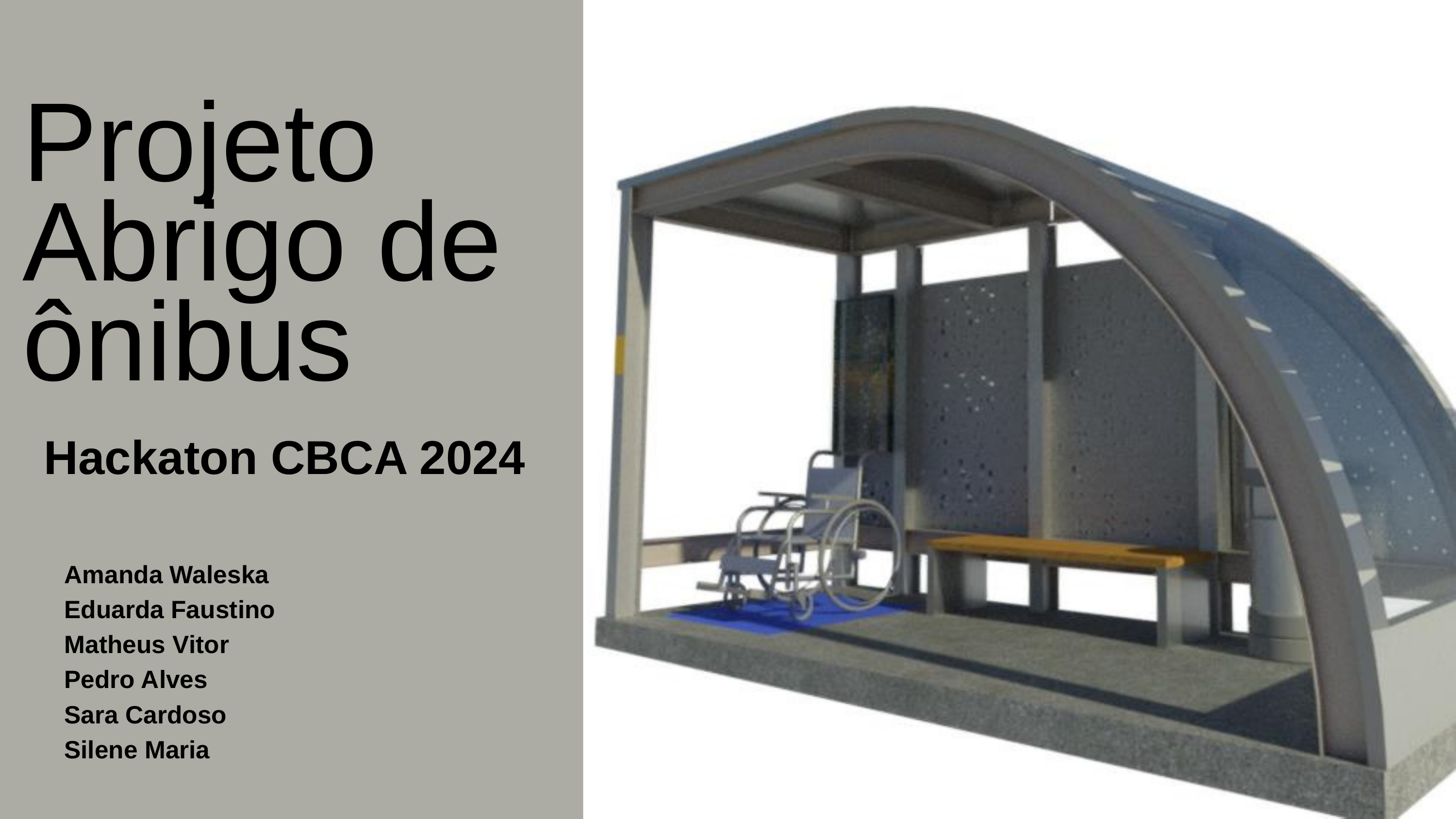

Projeto  Abrigo de ônibus

Hackaton CBCA 2024
                         Amanda Waleska
                         Eduarda Faustino
                         Matheus Vitor
                         Pedro Alves
                         Sara Cardoso
                         Silene Maria